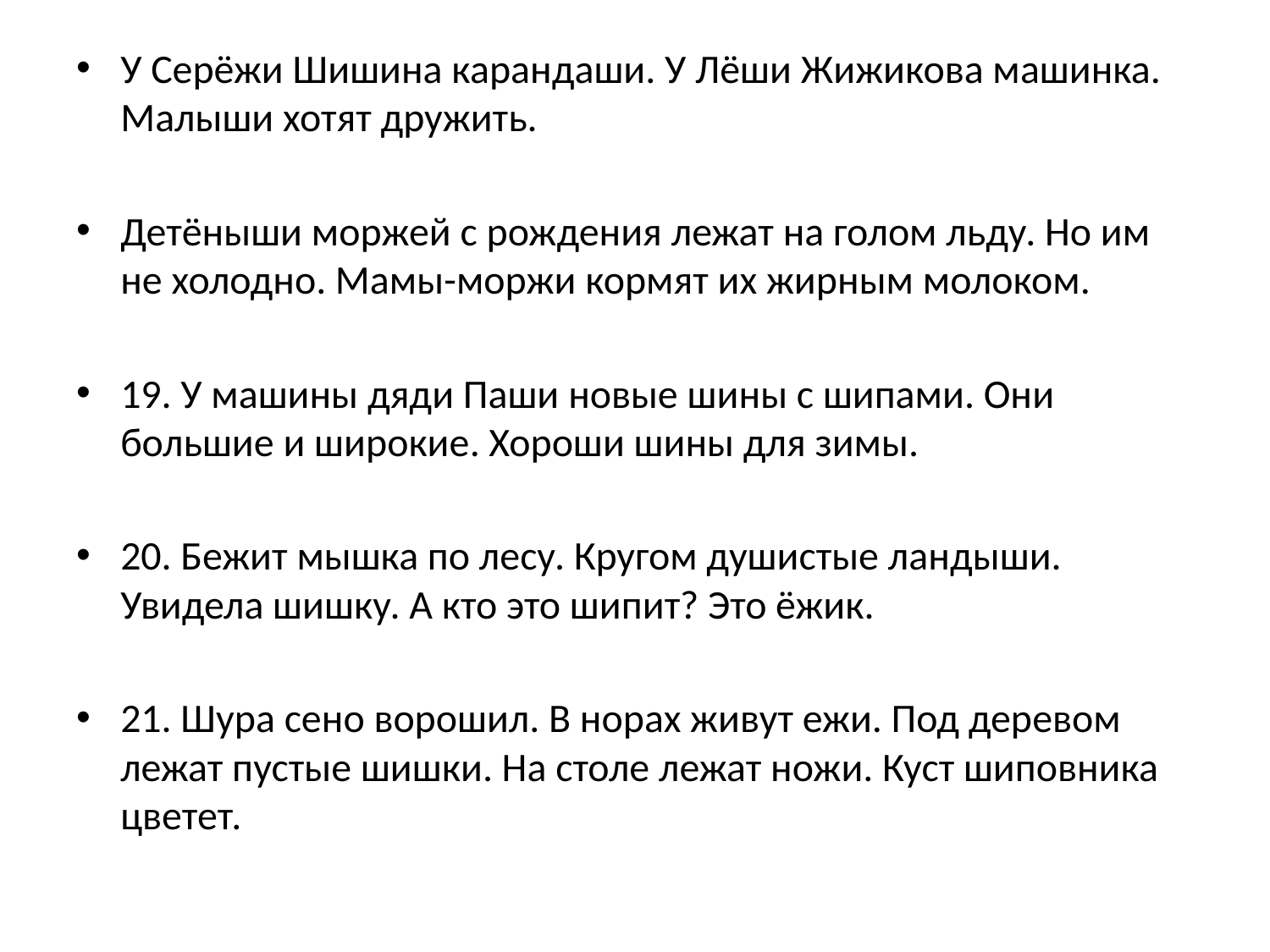

У Серёжи Шишина карандаши. У Лёши Жижикова машинка. Малыши хотят дружить.

Детёныши моржей с рождения лежат на голом льду. Но им не холодно. Мамы-моржи кормят их жирным молоком.

19. У машины дяди Паши новые шины с шипами. Они большие и широкие. Хороши шины для зимы.

20. Бежит мышка по лесу. Кругом душистые ландыши. Увидела шишку. А кто это шипит? Это ёжик.

21. Шура сено ворошил. В норах живут ежи. Под деревом лежат пустые шишки. На столе лежат ножи. Куст шиповника цветет.